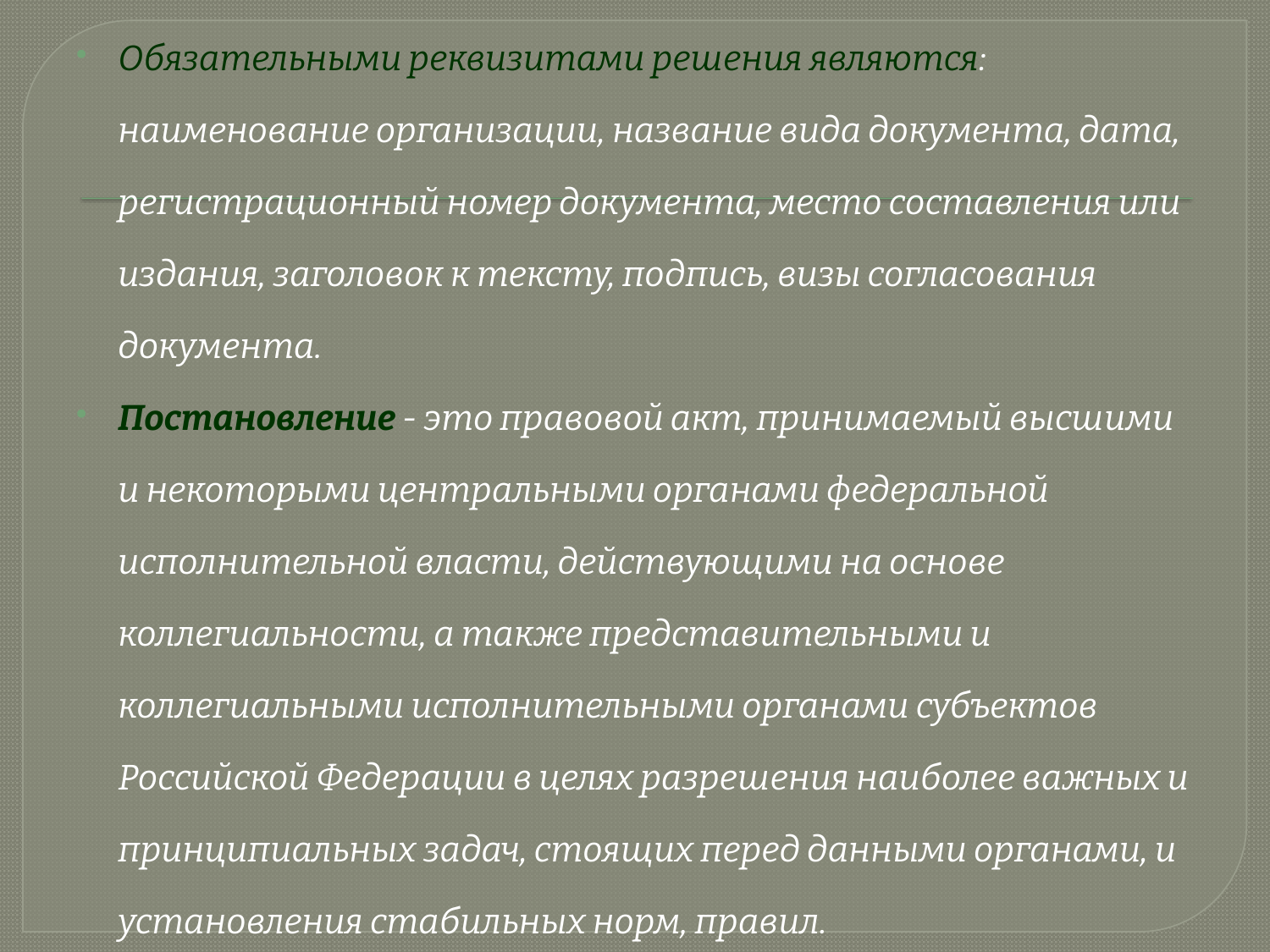

Обязательными реквизитами решения являются: наименование организации, название вида документа, дата, регистрационный номер документа, место составления или издания, заголовок к тексту, подпись, визы согласования документа.
Постановление - это правовой акт, принимаемый высшими и некоторыми центральными органами федеральной исполнительной власти, действующими на основе коллегиальности, а также представительными и коллегиальными исполнительными органами субъектов Российской Федерации в целях разрешения наиболее важных и принципиальных задач, стоящих перед данными органами, и установления стабильных норм, правил.